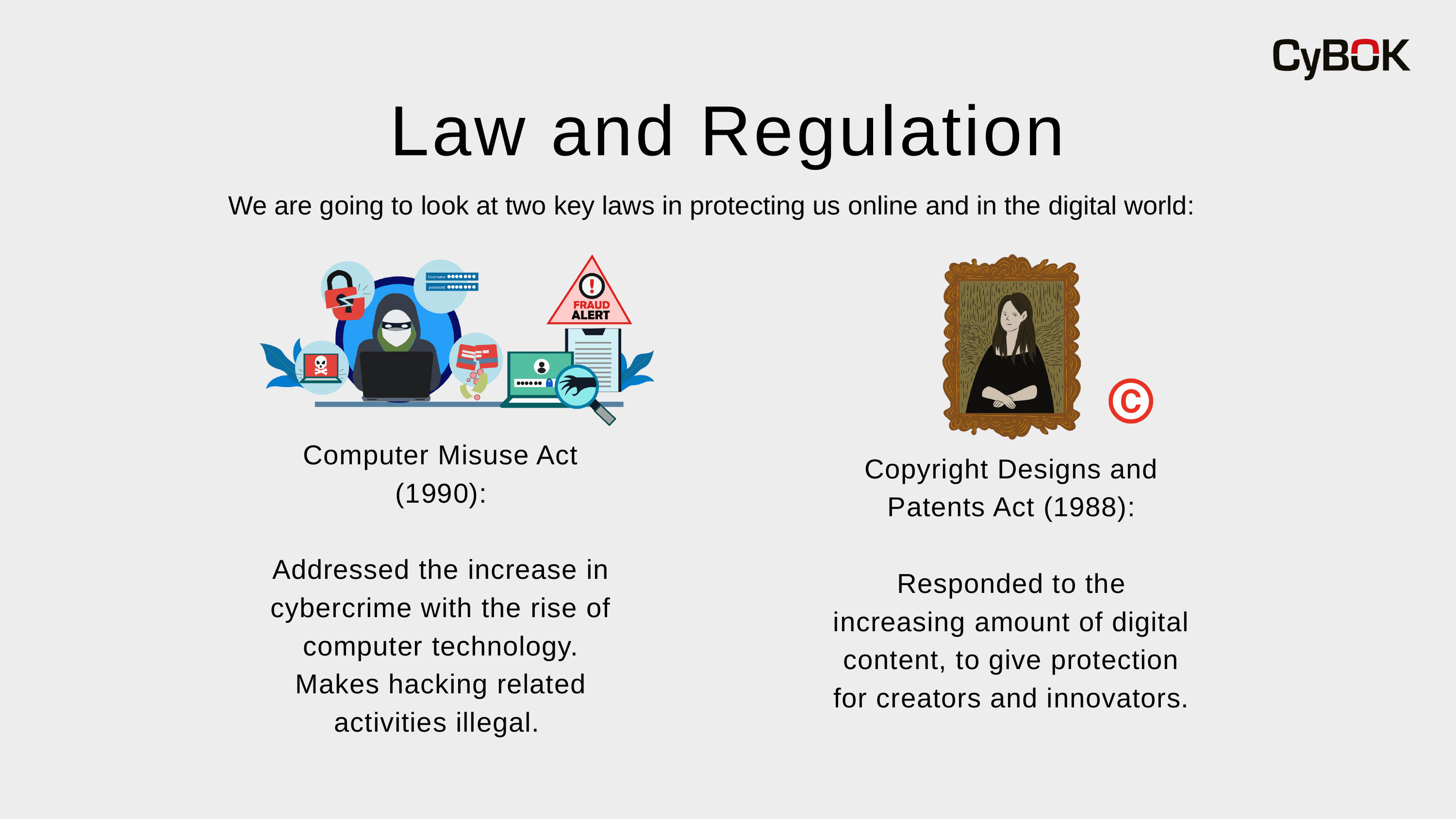

Law and Regulation
We are going to look at two key laws in protecting us online and in the digital world:

Computer Misuse Act (1990):

Addressed the increase in cybercrime with the rise of computer technology. Makes hacking related activities illegal.
Copyright Designs and Patents Act (1988):

Responded to the increasing amount of digital content, to give protection for creators and innovators.